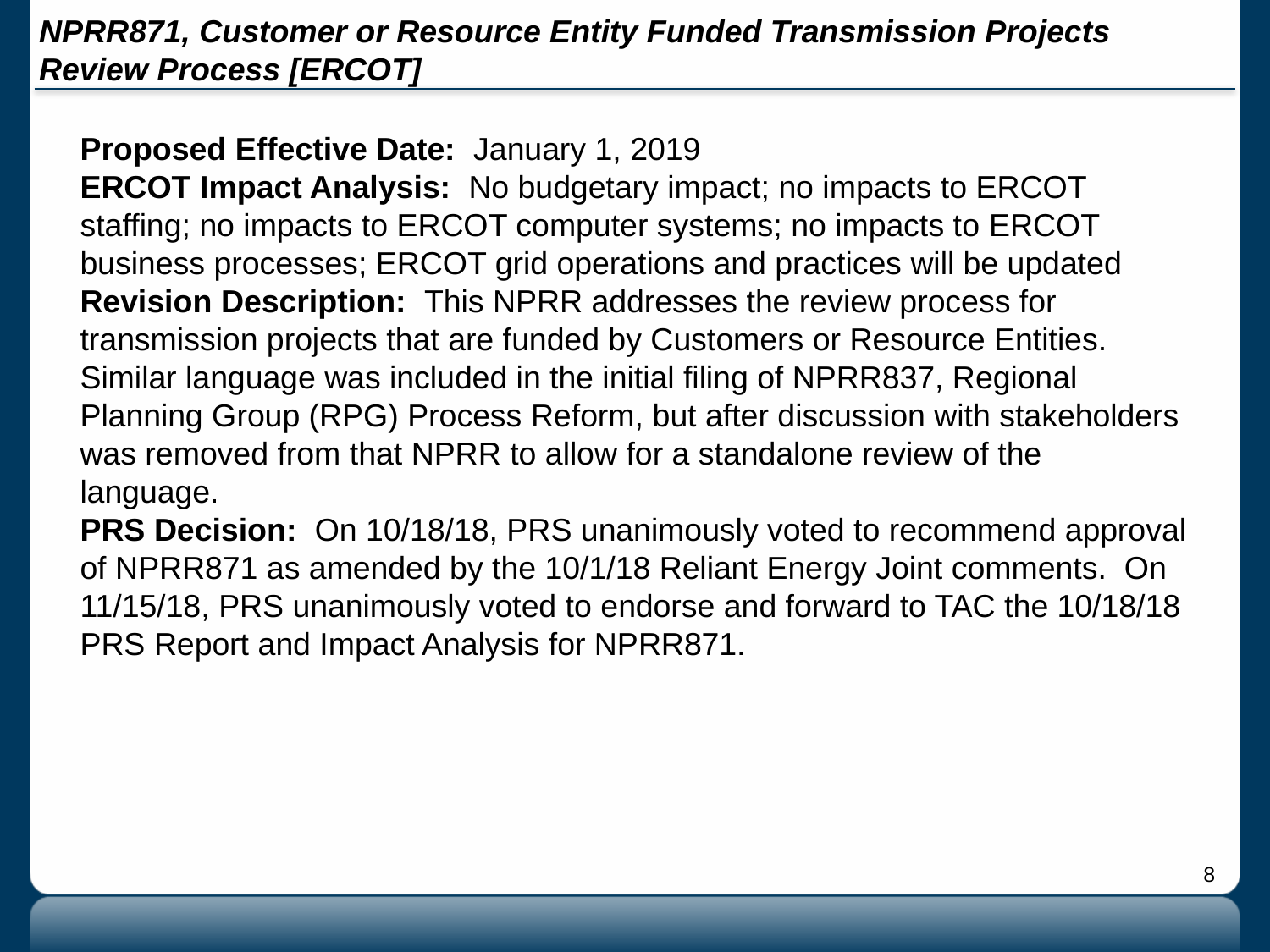

# NPRR871, Customer or Resource Entity Funded Transmission Projects Review Process [ERCOT]
Proposed Effective Date:  January 1, 2019
ERCOT Impact Analysis:  No budgetary impact; no impacts to ERCOT staffing; no impacts to ERCOT computer systems; no impacts to ERCOT business processes; ERCOT grid operations and practices will be updated
Revision Description:  This NPRR addresses the review process for transmission projects that are funded by Customers or Resource Entities.  Similar language was included in the initial filing of NPRR837, Regional Planning Group (RPG) Process Reform, but after discussion with stakeholders was removed from that NPRR to allow for a standalone review of the language.
PRS Decision:  On 10/18/18, PRS unanimously voted to recommend approval of NPRR871 as amended by the 10/1/18 Reliant Energy Joint comments.  On 11/15/18, PRS unanimously voted to endorse and forward to TAC the 10/18/18 PRS Report and Impact Analysis for NPRR871.